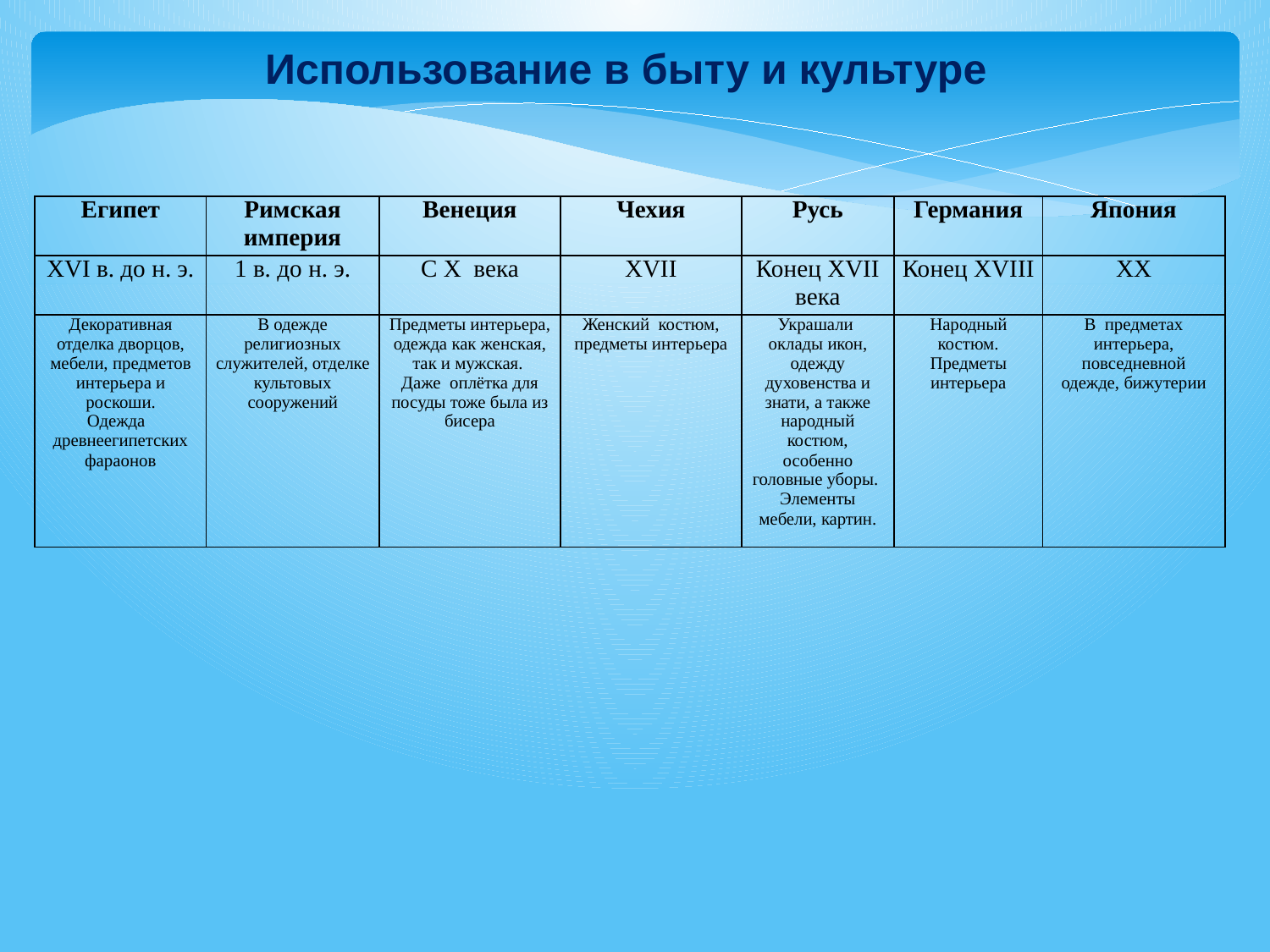

Использование в быту и культуре
| Египет | Римская империя | Венеция | Чехия | Русь | Германия | Япония |
| --- | --- | --- | --- | --- | --- | --- |
| XVI в. до н. э. | 1 в. до н. э. | С X века | XVII | Конец XVII века | Конец XVIII | XX |
| Декоративная отделка дворцов, мебели, предметов интерьера и роскоши. Одежда древнеегипетских фараонов | В одежде религиозных служителей, отделке культовых сооружений | Предметы интерьера, одежда как женская, так и мужская. Даже оплётка для посуды тоже была из бисера | Женский костюм, предметы интерьера | Украшали оклады икон, одежду духовенства и знати, а также народный костюм, особенно головные уборы. Элементы мебели, картин. | Народный костюм. Предметы интерьера | В предметах интерьера, повседневной одежде, бижутерии |